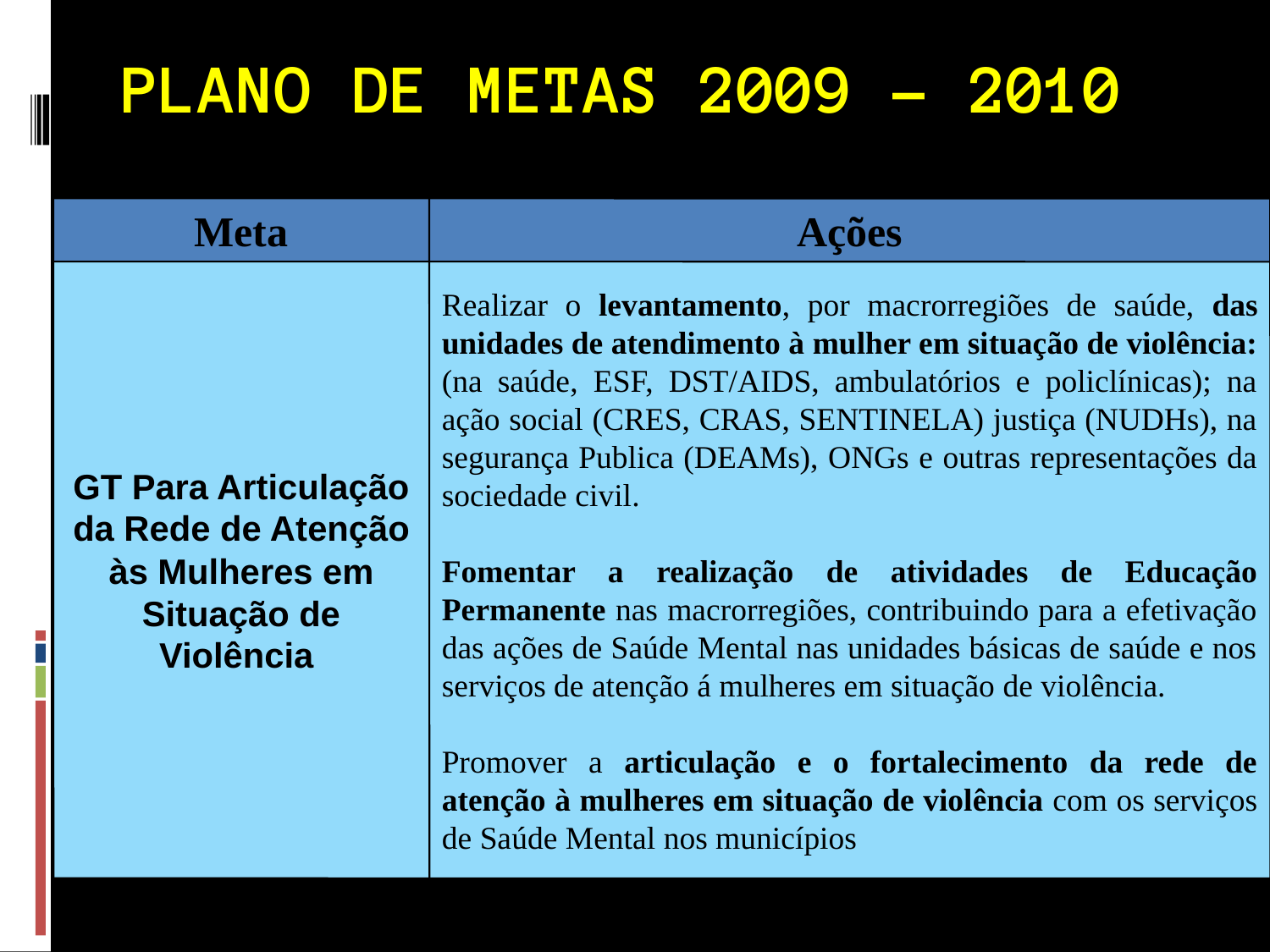

PLANO DE METAS 2009 - 2010
Meta

Ações

GT Para Articulação da Rede de Atenção às Mulheres em Situação de Violência

Realizar o levantamento, por macrorregiões de saúde, das unidades de atendimento à mulher em situação de violência: (na saúde, ESF, DST/AIDS, ambulatórios e policlínicas); na ação social (CRES, CRAS, SENTINELA) justiça (NUDHs), na segurança Publica (DEAMs), ONGs e outras representações da sociedade civil.

Fomentar a realização de atividades de Educação Permanente nas macrorregiões, contribuindo para a efetivação das ações de Saúde Mental nas unidades básicas de saúde e nos serviços de atenção á mulheres em situação de violência.

Promover a articulação e o fortalecimento da rede de atenção à mulheres em situação de violência com os serviços de Saúde Mental nos municípios